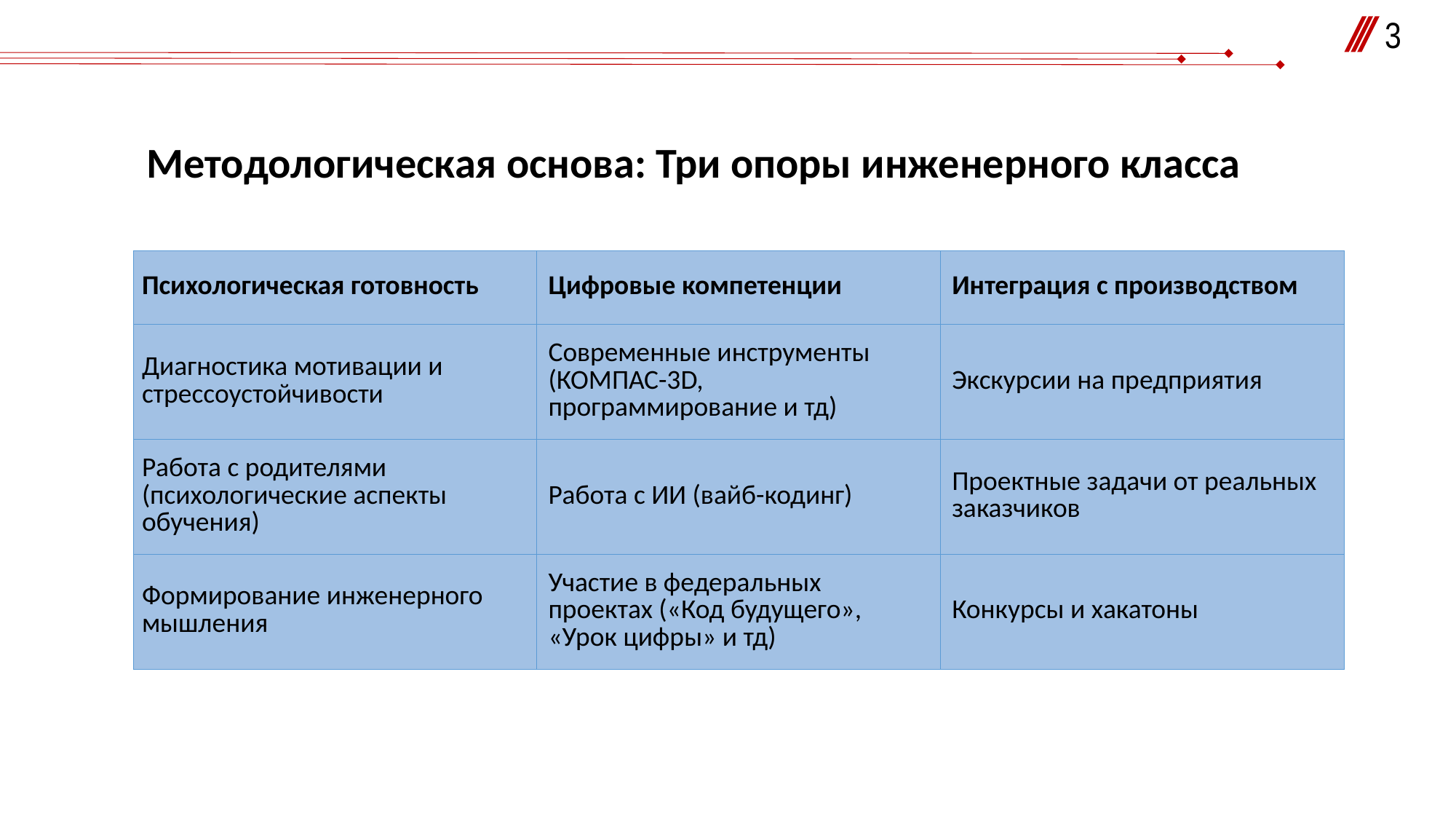

3

Методологическая основа: Три опоры инженерного класса

| Психологическая готовность | Цифровые компетенции | Интеграция с производством |
| --- | --- | --- |
| Диагностика мотивации и стрессоустойчивости | Современные инструменты (КОМПАС-3D, программирование и тд) | Экскурсии на предприятия |
| Работа с родителями (психологические аспекты обучения) | Работа с ИИ (вайб-кодинг) | Проектные задачи от реальных заказчиков |
| Формирование инженерного мышления | Участие в федеральных проектах («Код будущего», «Урок цифры» и тд) | Конкурсы и хакатоны |